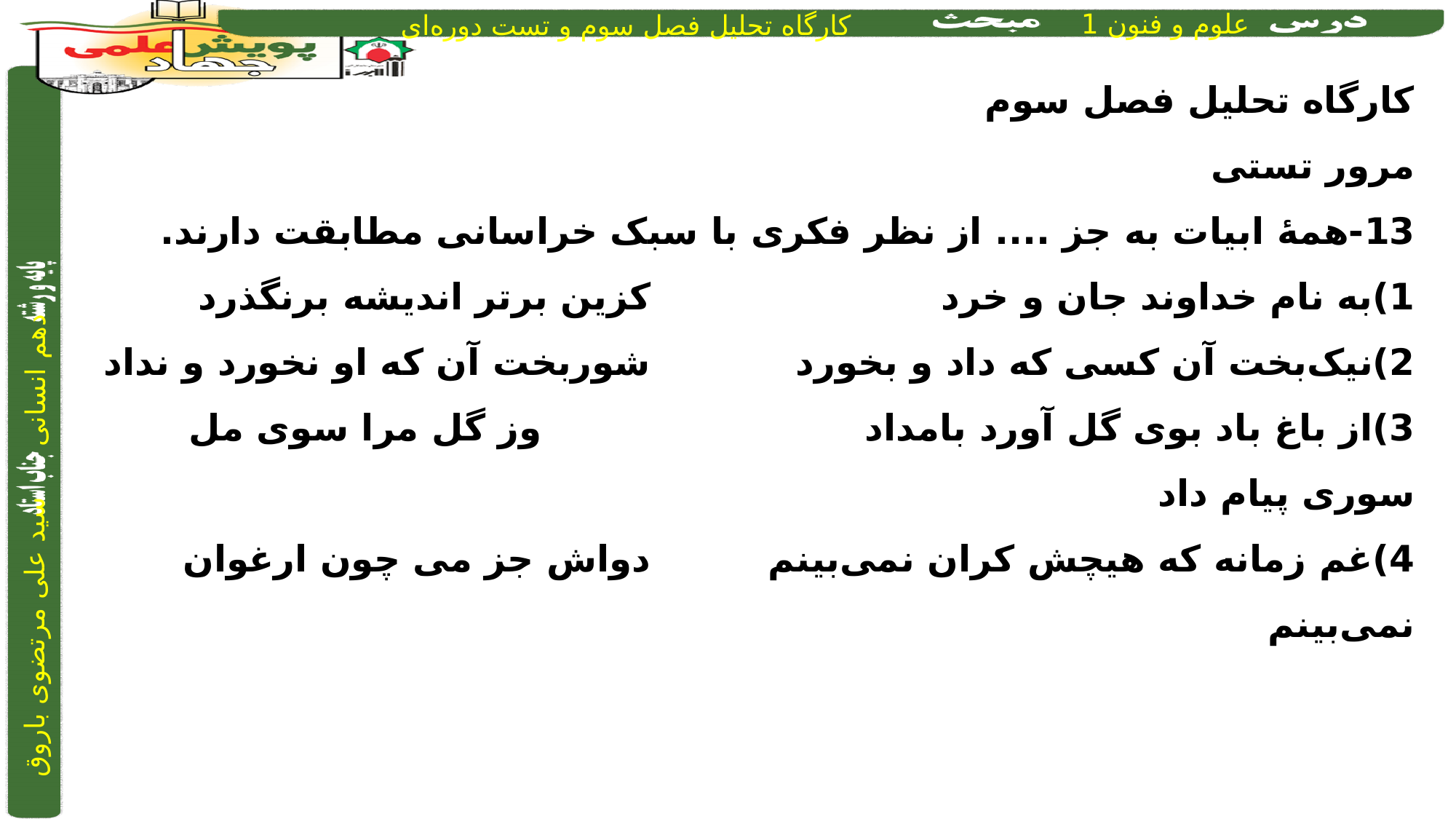

کارگاه تحلیل فصل سوم
مرور تستی
13-همۀ ابیات به جز .... از نظر فکری با سبک خراسانی مطابقت دارند.
1)به نام خداوند جان و خرد			 	کزین برتر اندیشه برنگذرد
2)نیک‌بخت آن کسی که داد و بخورد		 	شوربخت آن که او نخورد و نداد
3)از باغ باد بوی گل آورد بامداد		 		وز گل مرا سوی مل سوری پیام داد
4)غم زمانه که هیچش کران نمی‌بینم	 		دواش جز می چون ارغوان نمی‌بینم

4